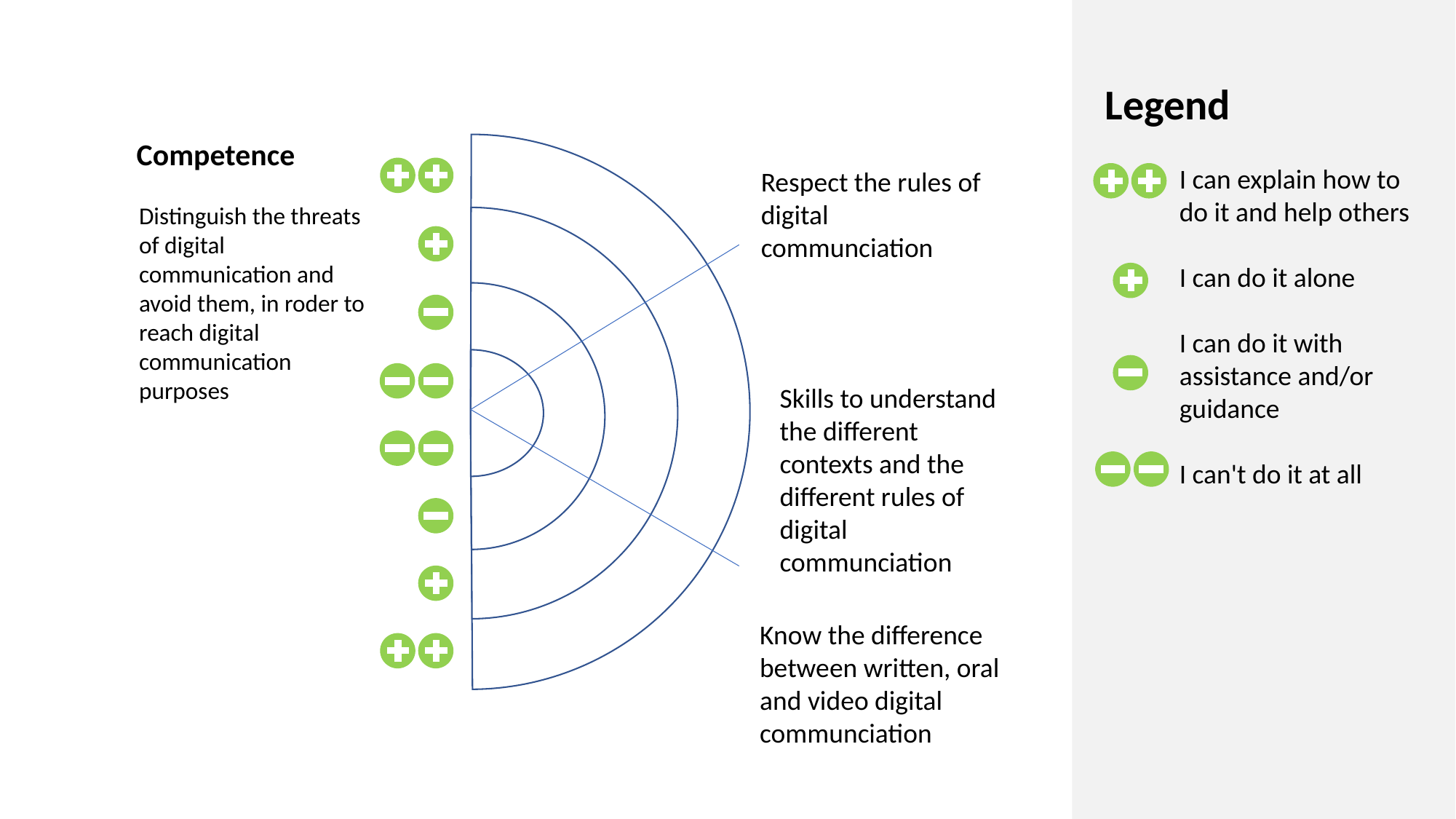

Legend

	I can explain how to do it and help others

	I can do it alone

	I can do it with assistance and/or guidance

	I can't do it at all

Competence

Respect the rules of digital communciation

Distinguish the threats of digital communication and avoid them, in roder to reach digital communication purposes

Skills to understand the different contexts and the different rules of digital communciation

Know the difference between written, oral and video digital communciation